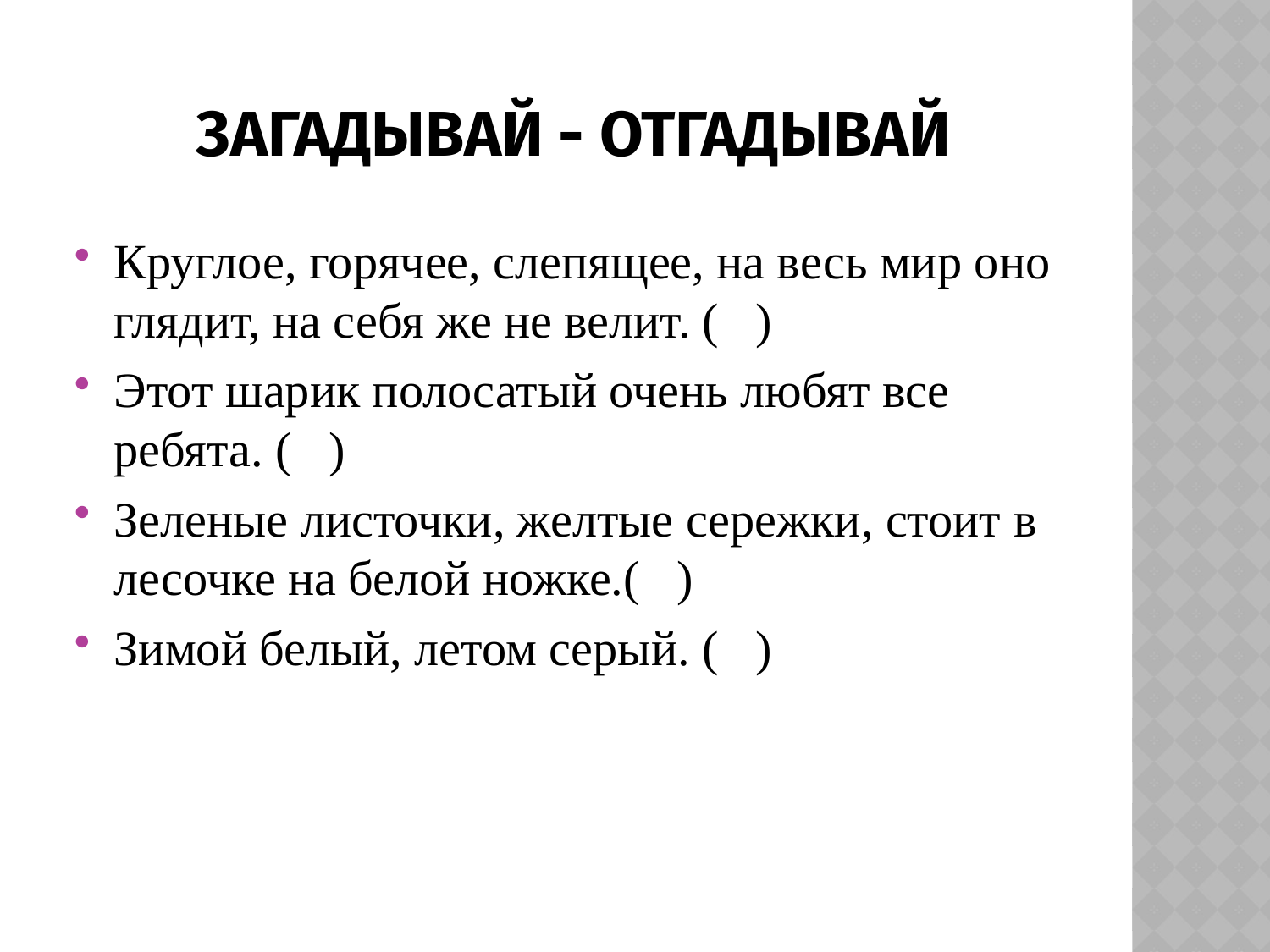

# Загадывай - отгадывай
Круглое, горячее, слепящее, на весь мир оно глядит, на себя же не велит. (   )
Этот шарик полосатый очень любят все ребята. (   )
Зеленые листочки, желтые сережки, стоит в лесочке на белой ножке.(   )
Зимой белый, летом серый. (   )